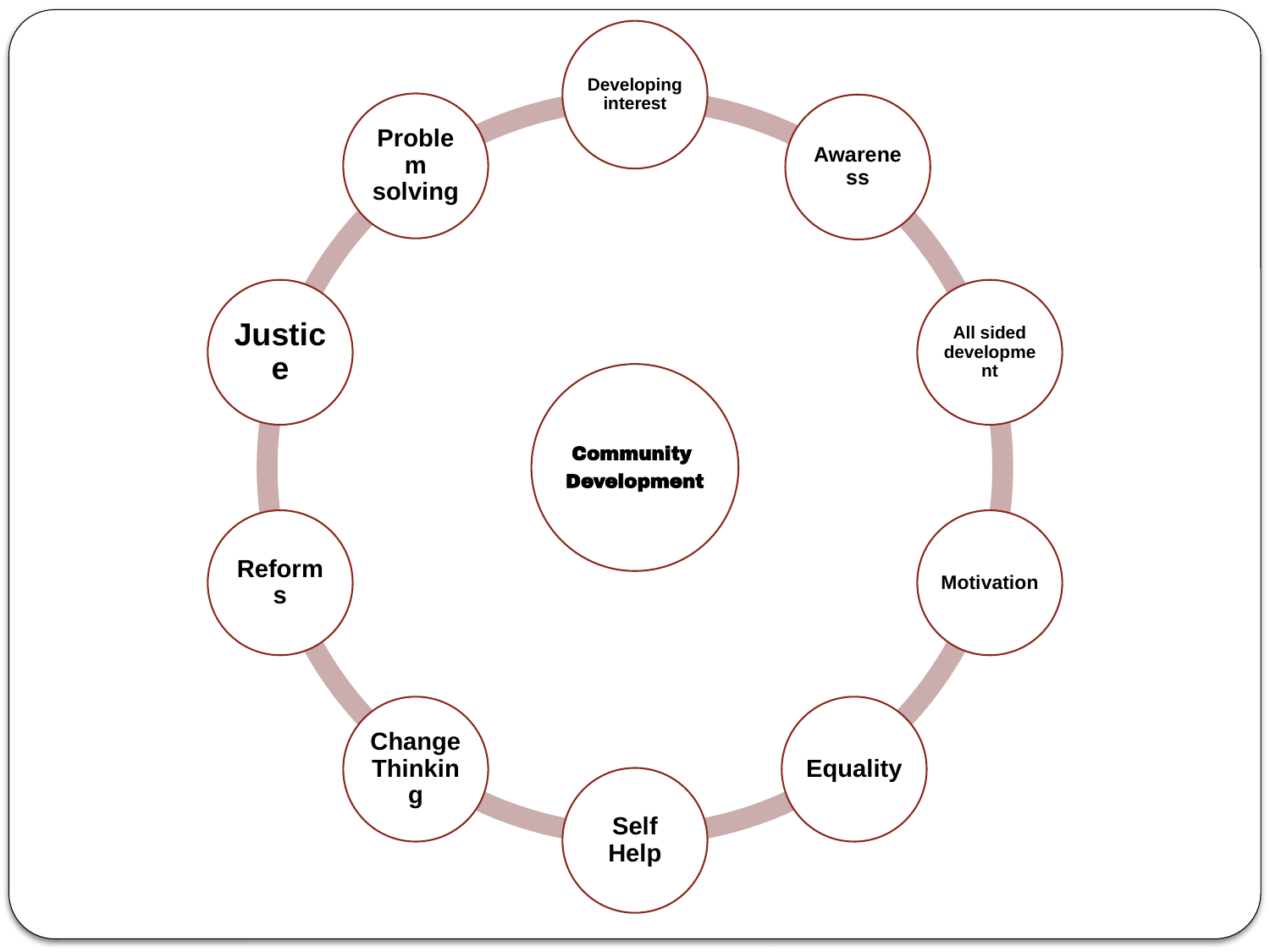

Community
Development
Developing interest
Awareness
All sided development
Motivation
Equality
Self Help
Change Thinking
Reforms
Justice
Problem solving